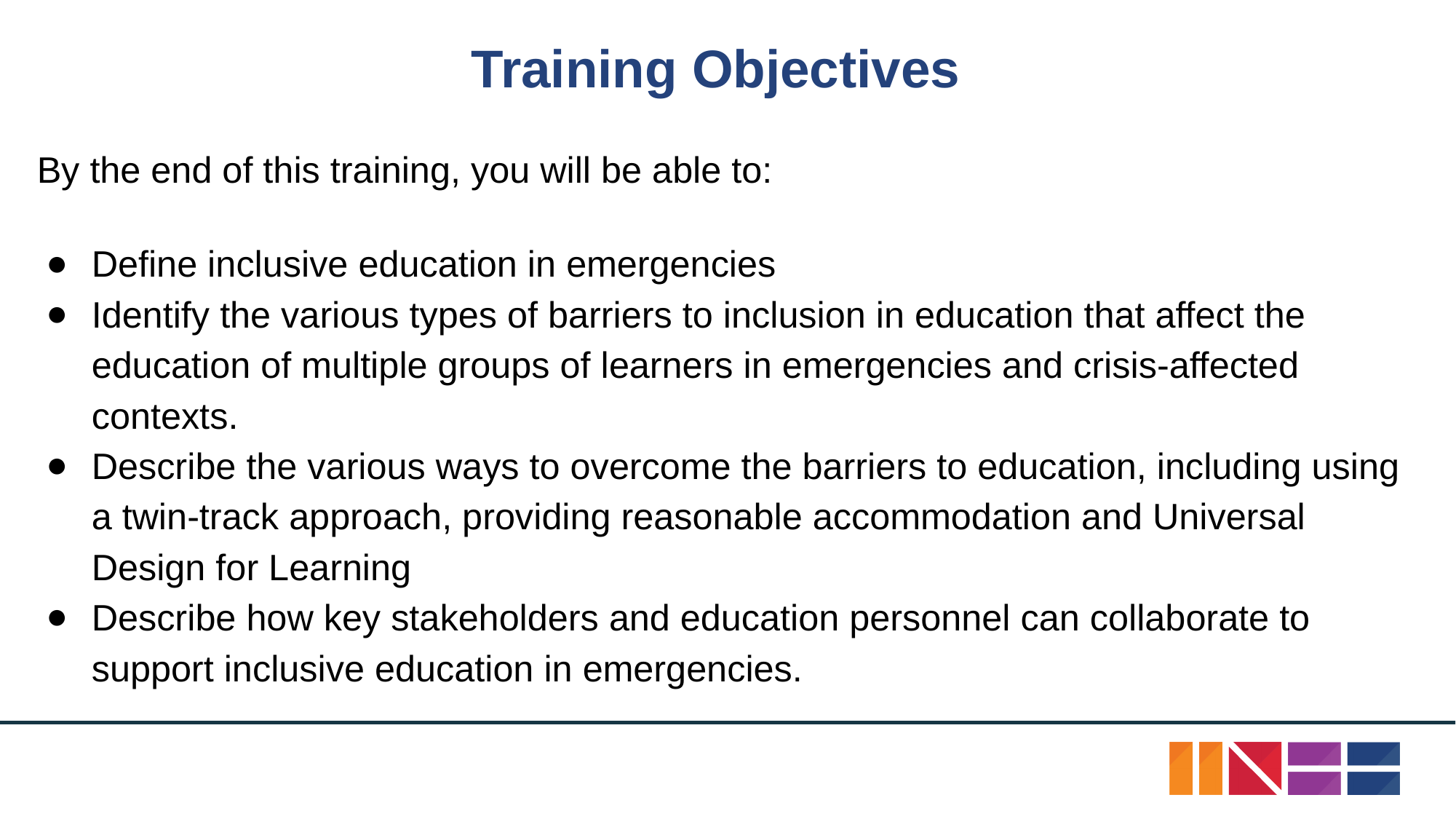

# Training Objectives

By the end of this training, you will be able to:
Define inclusive education in emergencies
Identify the various types of barriers to inclusion in education that affect the education of multiple groups of learners in emergencies and crisis-affected contexts.
Describe the various ways to overcome the barriers to education, including using a twin-track approach, providing reasonable accommodation and Universal Design for Learning
Describe how key stakeholders and education personnel can collaborate to support inclusive education in emergencies.